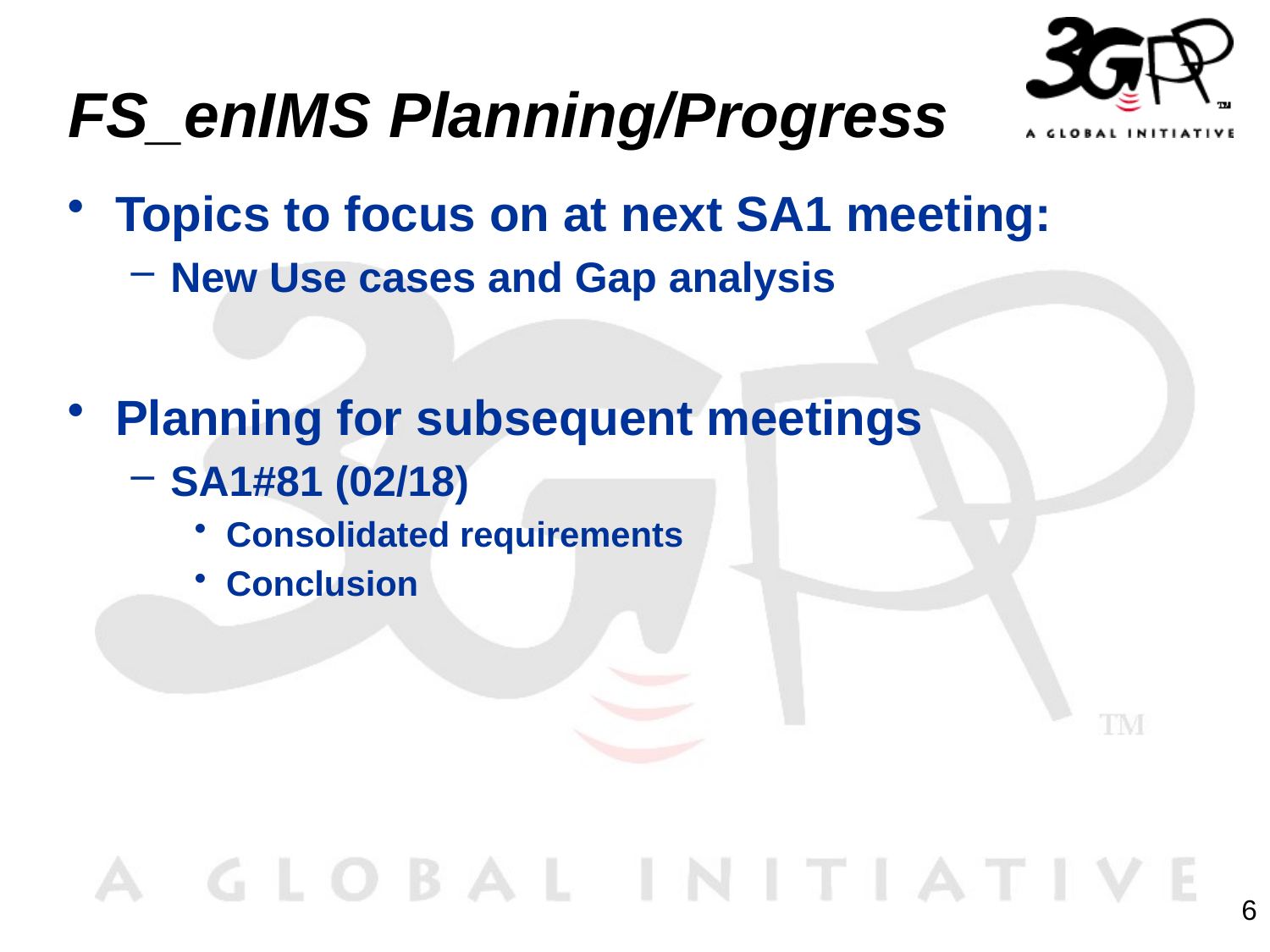

# FS_enIMS Planning/Progress
Topics to focus on at next SA1 meeting:
New Use cases and Gap analysis

Planning for subsequent meetings
SA1#81 (02/18)
Consolidated requirements
Conclusion

6